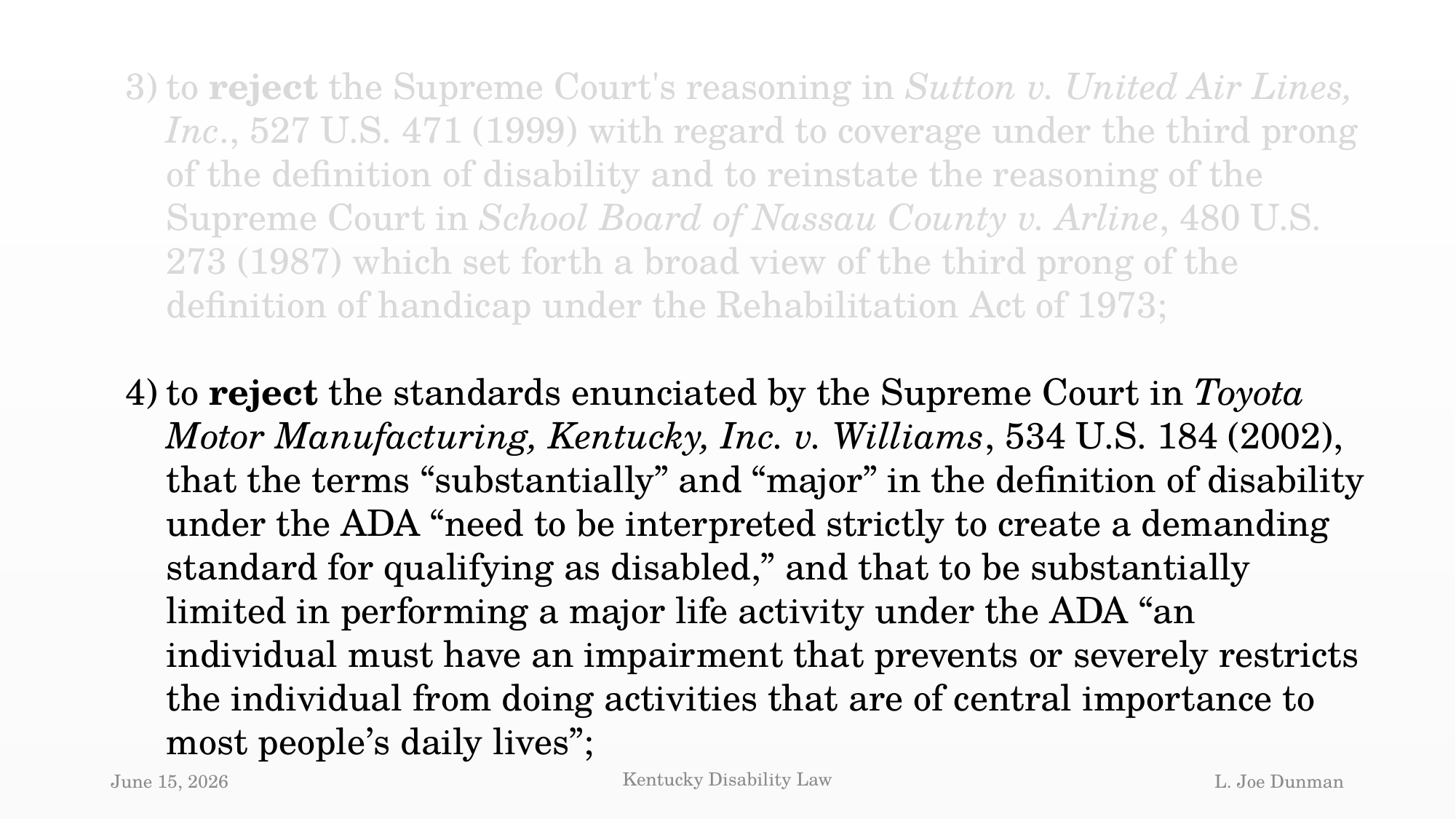

to reject the Supreme Court's reasoning in Sutton v. United Air Lines, Inc., 527 U.S. 471 (1999) with regard to coverage under the third prong of the definition of disability and to reinstate the reasoning of the Supreme Court in School Board of Nassau County v. Arline, 480 U.S. 273 (1987) which set forth a broad view of the third prong of the definition of handicap under the Rehabilitation Act of 1973;

to reject the standards enunciated by the Supreme Court in Toyota Motor Manufacturing, Kentucky, Inc. v. Williams, 534 U.S. 184 (2002), that the terms “substantially” and “major” in the definition of disability under the ADA “need to be interpreted strictly to create a demanding standard for qualifying as disabled,” and that to be substantially limited in performing a major life activity under the ADA “an individual must have an impairment that prevents or severely restricts the individual from doing activities that are of central importance to most people’s daily lives”;
June 15, 2026
Kentucky Disability Law
L. Joe Dunman